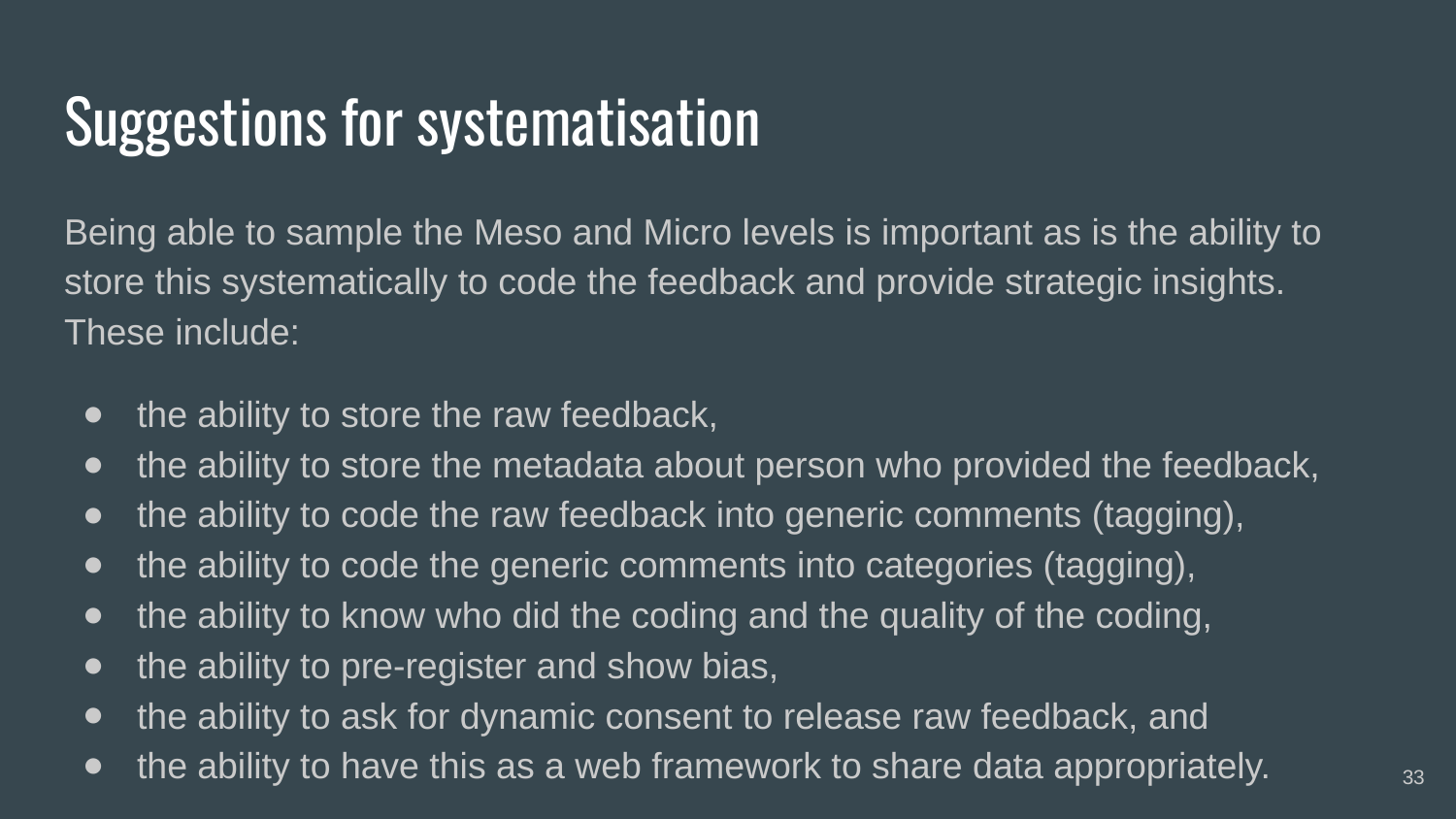

# Suggestions for systematisation
Being able to sample the Meso and Micro levels is important as is the ability to store this systematically to code the feedback and provide strategic insights. These include:
the ability to store the raw feedback,
the ability to store the metadata about person who provided the feedback,
the ability to code the raw feedback into generic comments (tagging),
the ability to code the generic comments into categories (tagging),
the ability to know who did the coding and the quality of the coding,
the ability to pre-register and show bias,
the ability to ask for dynamic consent to release raw feedback, and
the ability to have this as a web framework to share data appropriately.

33